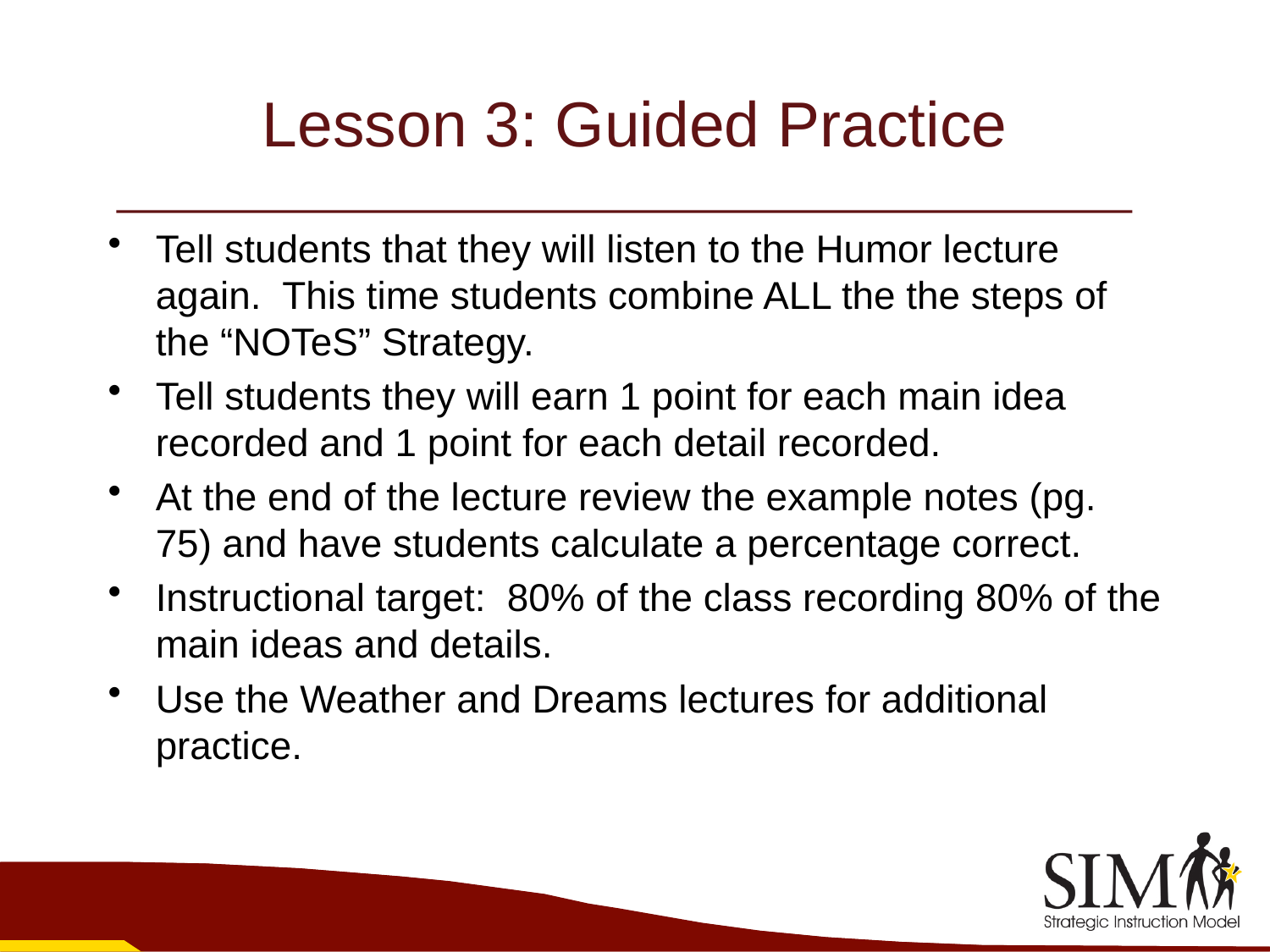

# Lesson 3: Guided Practice
Tell students that they will listen to the Humor lecture again.  This time students combine ALL the the steps of the “NOTeS” Strategy.
Tell students they will earn 1 point for each main idea recorded and 1 point for each detail recorded.
At the end of the lecture review the example notes (pg. 75) and have students calculate a percentage correct.
Instructional target:  80% of the class recording 80% of the main ideas and details.
Use the Weather and Dreams lectures for additional practice.